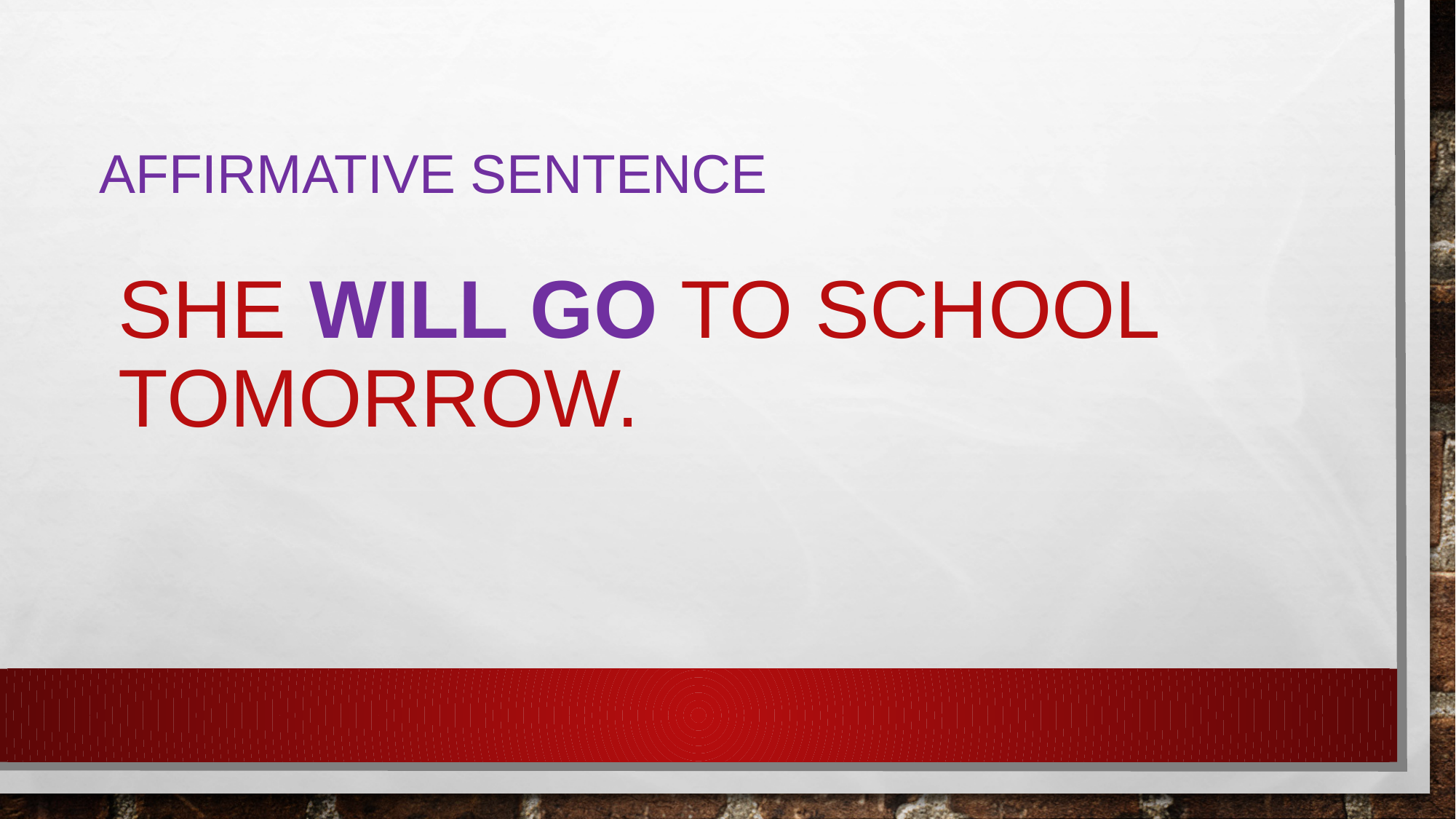

AFFIRMATIVE SENTENCE
# She will go to school tomorrow.